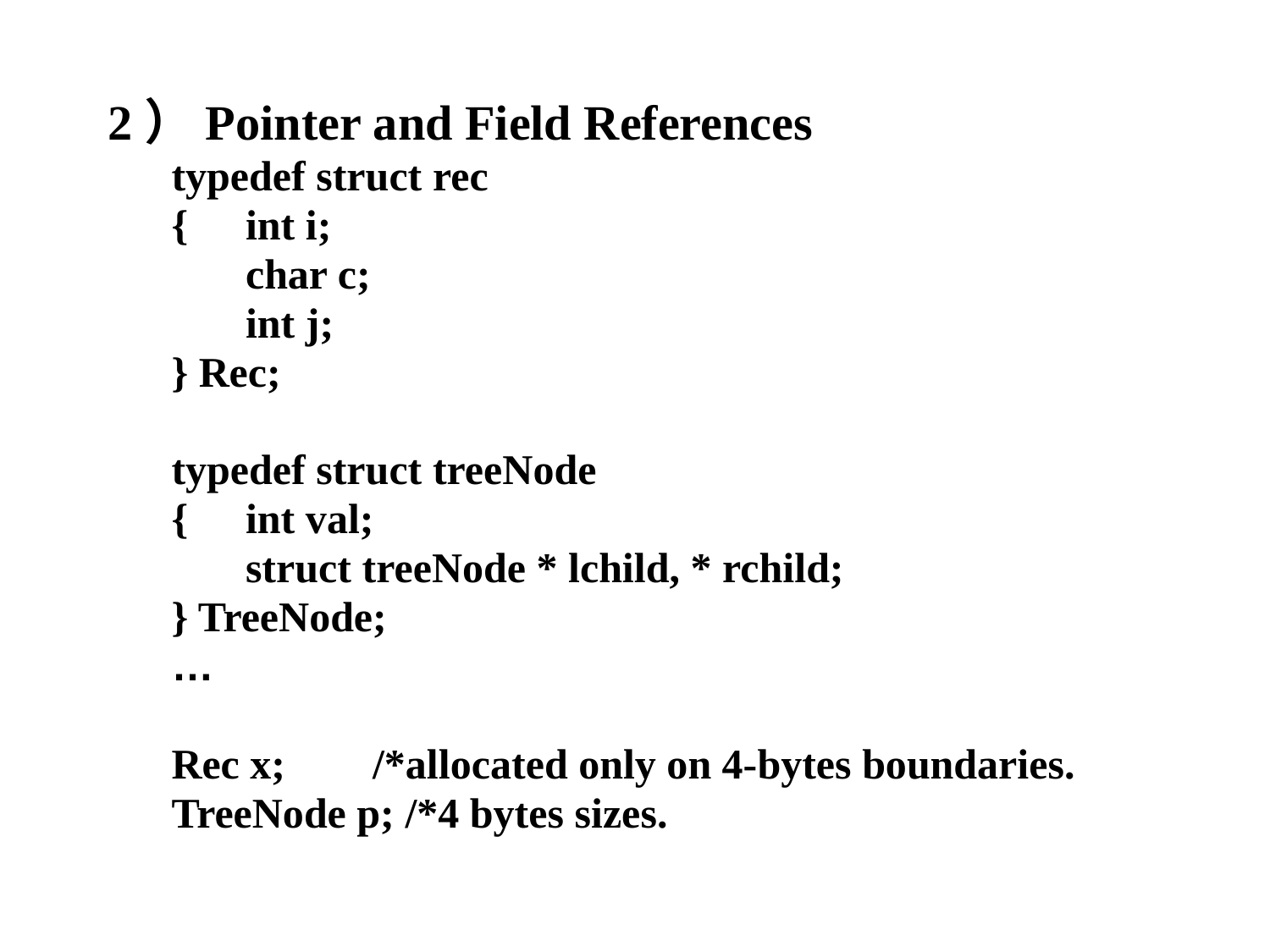

2）Pointer and Field References
typedef struct rec
{ 	int i;
	char c;
	int j;
} Rec;

typedef struct treeNode
{ 	int val;
	struct treeNode * lchild, * rchild;
} TreeNode;
…

Rec x;	/*allocated only on 4-bytes boundaries.
TreeNode p; /*4 bytes sizes.